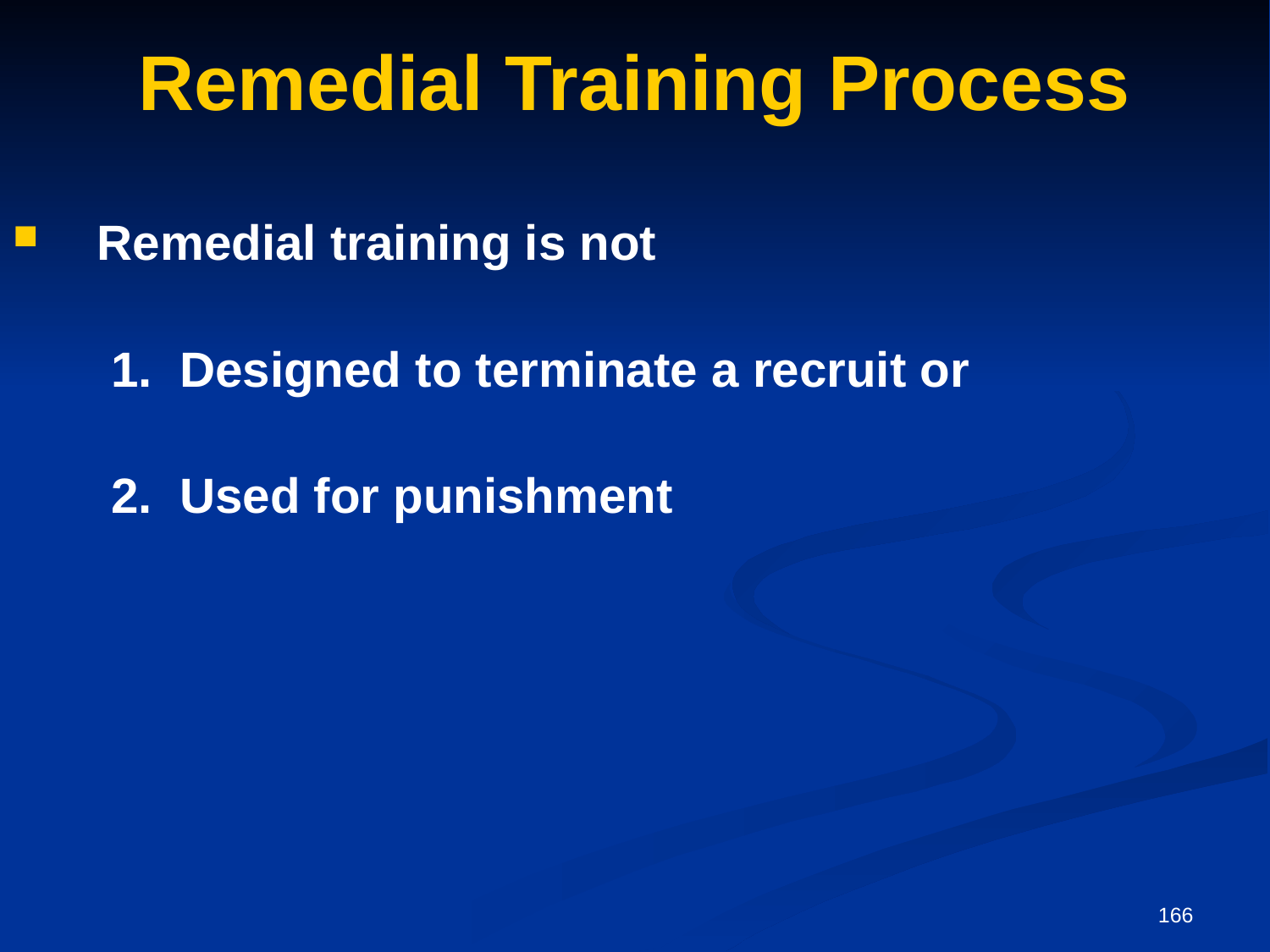

# Remedial Training Process
Remedial training is not

	 1.  Designed to terminate a recruit or

	 2.  Used for punishment
166